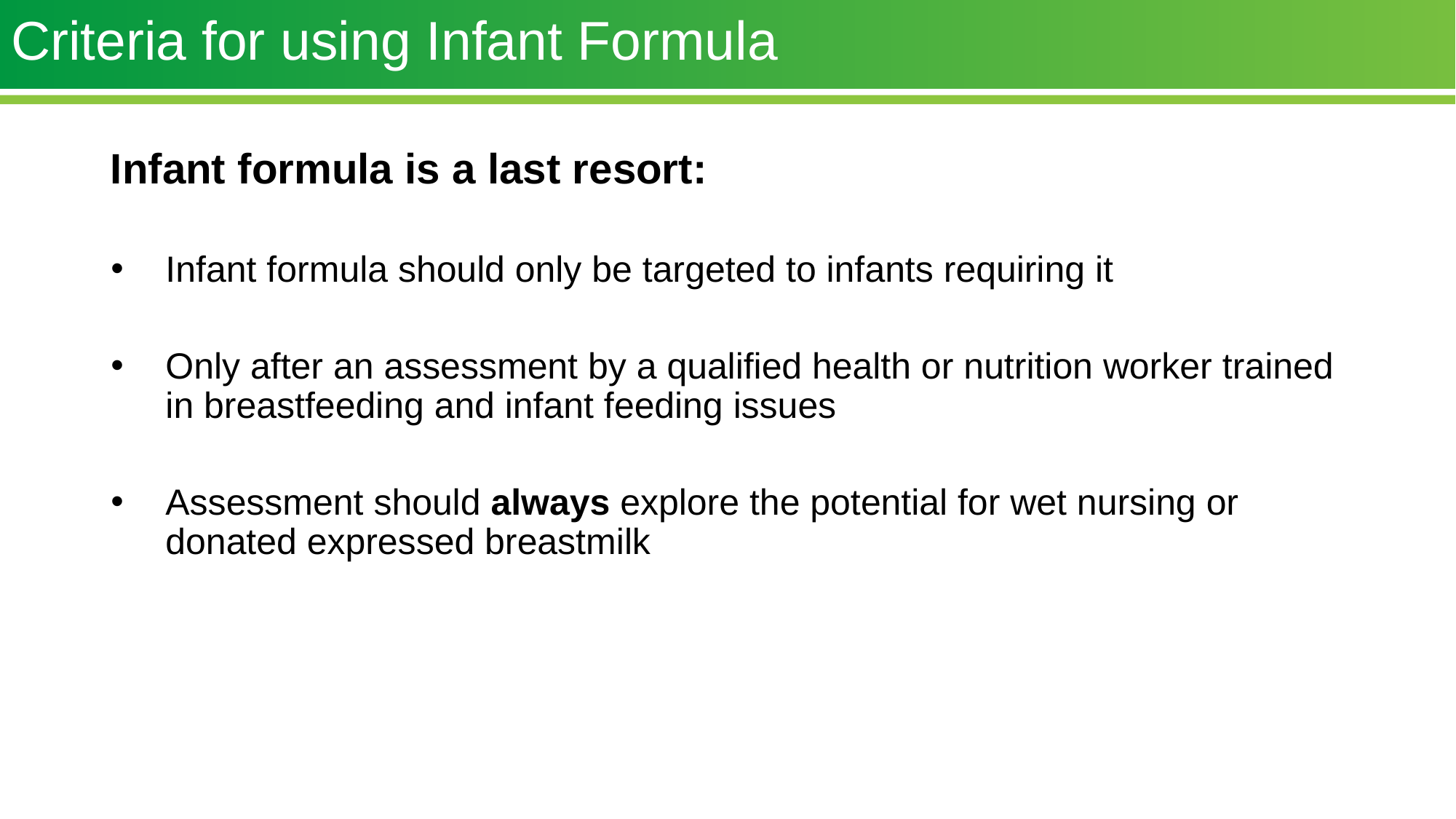

Criteria for using Infant Formula
# Infant formula is a last resort:
Infant formula should only be targeted to infants requiring it

Only after an assessment by a qualified health or nutrition worker trained in breastfeeding and infant feeding issues

Assessment should always explore the potential for wet nursing or donated expressed breastmilk